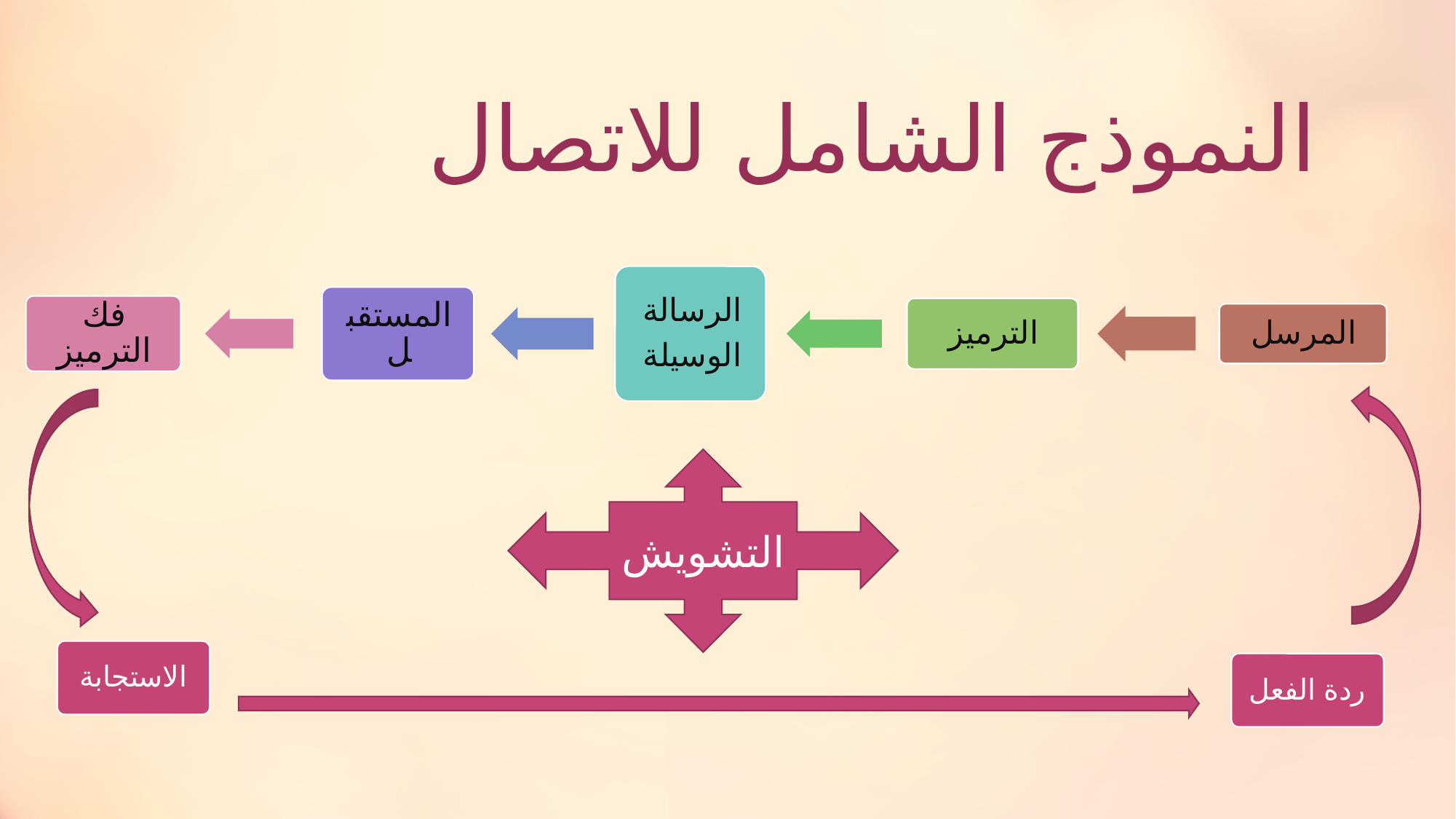

# النموذج الشامل للاتصال
فك الترميز

المستقبل

الرسالة
الوسيلة

الترميز

المرسل

التشويش

الاستجابة

ردة الفعل